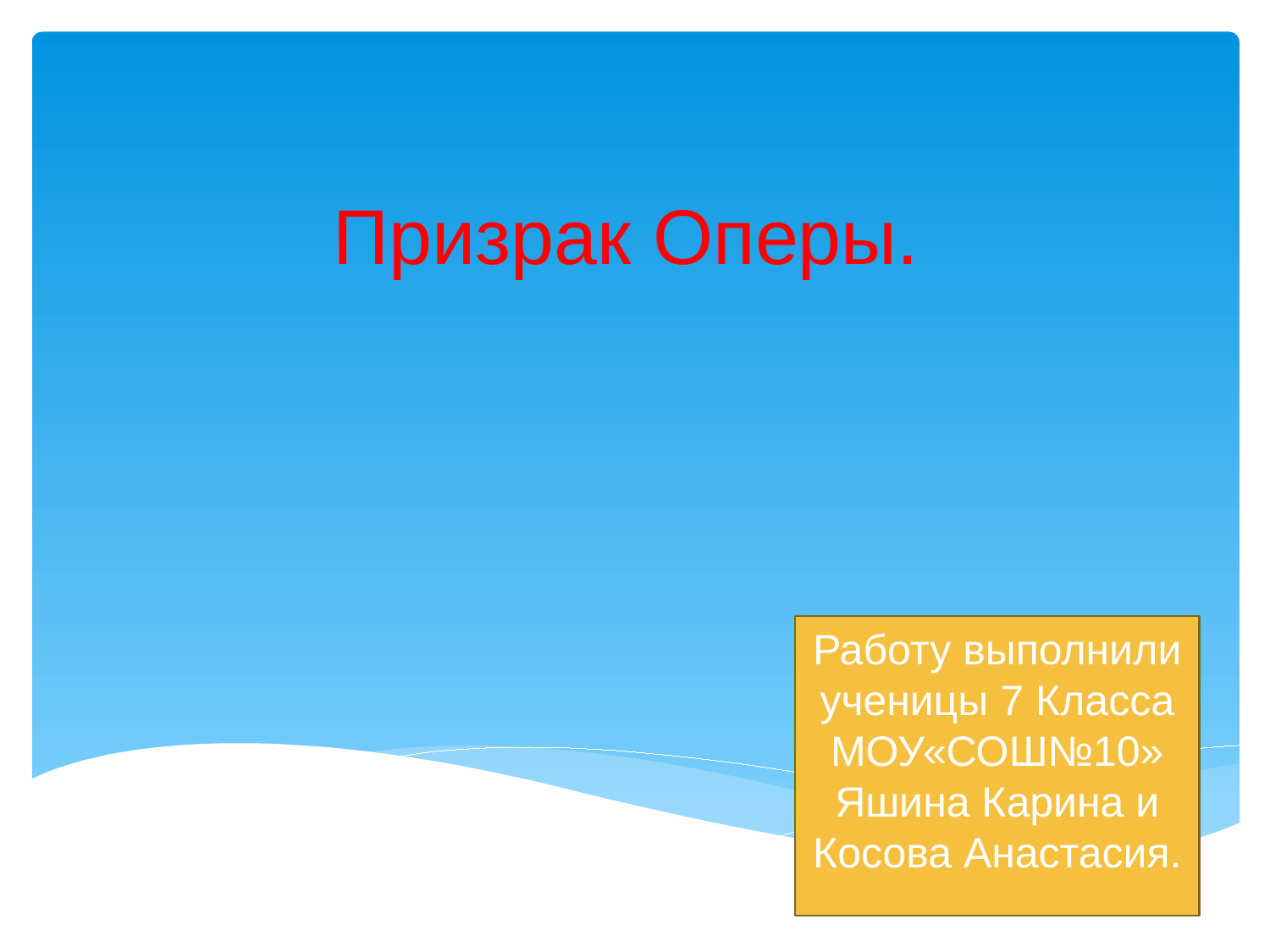

# Призрак Оперы.
Работу выполнили ученицы 7 Класса МОУ«СОШ№10» Яшина Карина и Косова Анастасия.